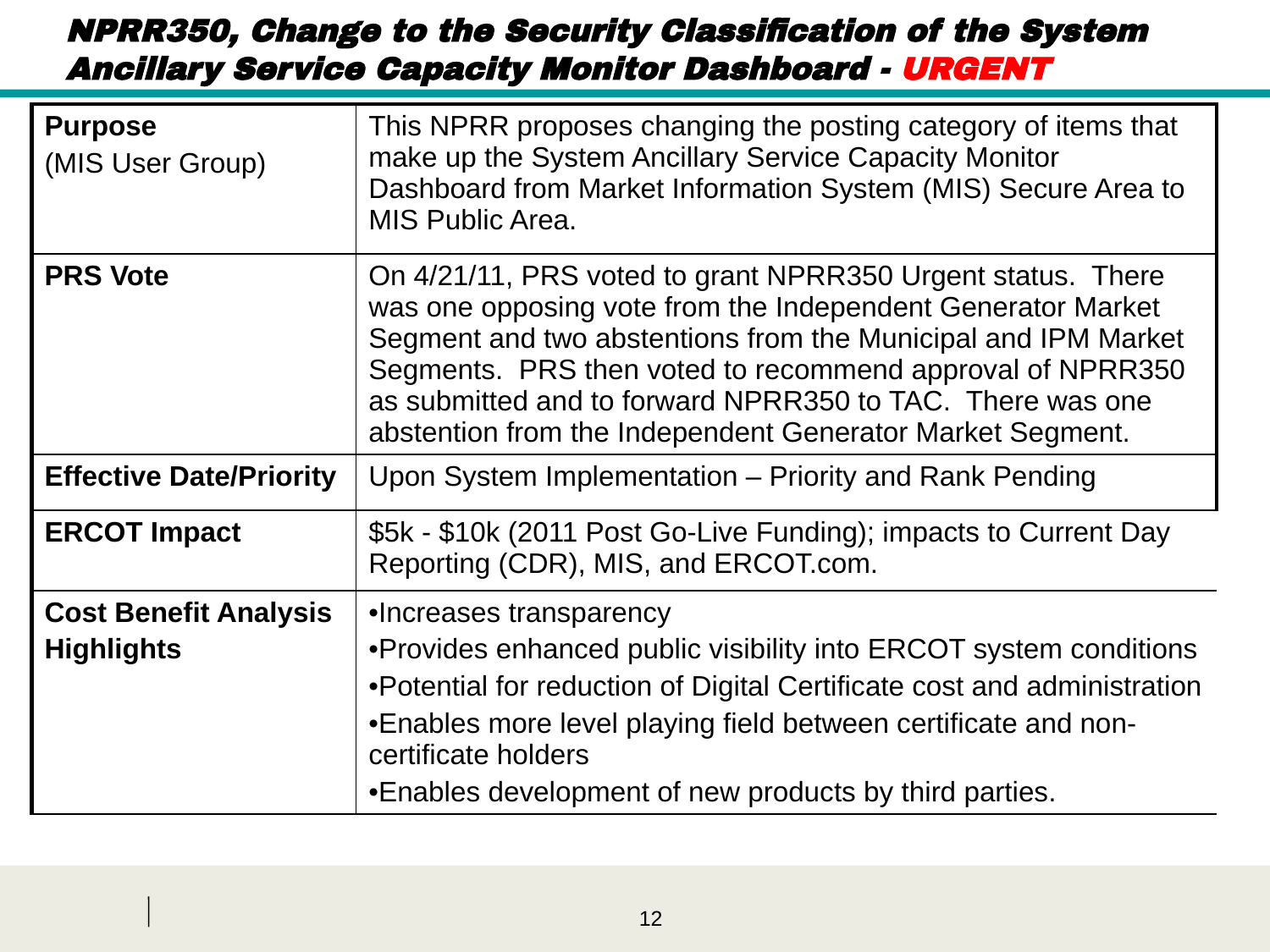

NPRR350, Change to the Security Classification of the System Ancillary Service Capacity Monitor Dashboard - URGENT
| Purpose (MIS User Group) | This NPRR proposes changing the posting category of items that make up the System Ancillary Service Capacity Monitor Dashboard from Market Information System (MIS) Secure Area to MIS Public Area. |
| --- | --- |
| PRS Vote | On 4/21/11, PRS voted to grant NPRR350 Urgent status. There was one opposing vote from the Independent Generator Market Segment and two abstentions from the Municipal and IPM Market Segments. PRS then voted to recommend approval of NPRR350 as submitted and to forward NPRR350 to TAC. There was one abstention from the Independent Generator Market Segment. |
| Effective Date/Priority | Upon System Implementation – Priority and Rank Pending |
| ERCOT Impact | $5k - $10k (2011 Post Go-Live Funding); impacts to Current Day Reporting (CDR), MIS, and ERCOT.com. |
| Cost Benefit Analysis Highlights | Increases transparency Provides enhanced public visibility into ERCOT system conditions Potential for reduction of Digital Certificate cost and administration Enables more level playing field between certificate and non-certificate holders Enables development of new products by third parties. |